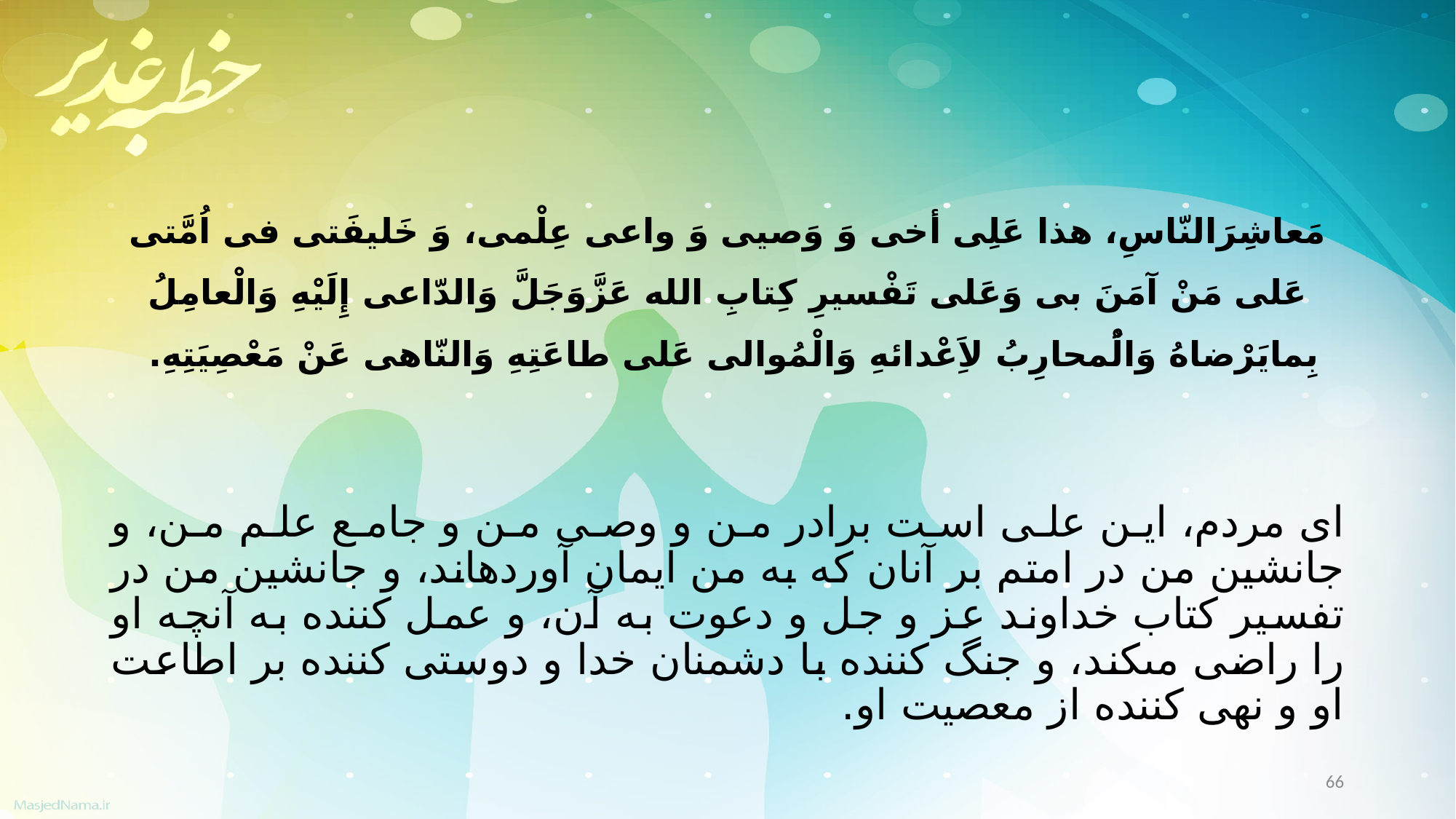

مَعاشِرَالنّاسِ، هذا عَلِی أخی وَ وَصیی وَ واعی عِلْمی، وَ خَلیفَتی فی اُمَّتی عَلی مَنْ آمَنَ بی وَعَلی تَفْسیرِ کِتابِ الله عَزَّوَجَلَّ وَالدّاعی إِلَیْهِ وَالْعامِلُ بِمایَرْضاهُ وَالُْمحارِبُ لاَِعْدائهِ وَالْمُوالی عَلی طاعَتِهِ وَالنّاهی عَنْ مَعْصِیَتِهِ.
اى مردم، این على است برادر من و وصى من و جامع علم من، و جانشین من در امتم بر آنان که به من ایمان آورده‏اند، و جانشین من در تفسیر کتاب خداوند عز و جل و دعوت به آن، و عمل کننده به آنچه او را راضى مى‏کند، و جنگ کننده با دشمنان خدا و دوستى کننده بر اطاعت او و نهى کننده از معصیت او.
66